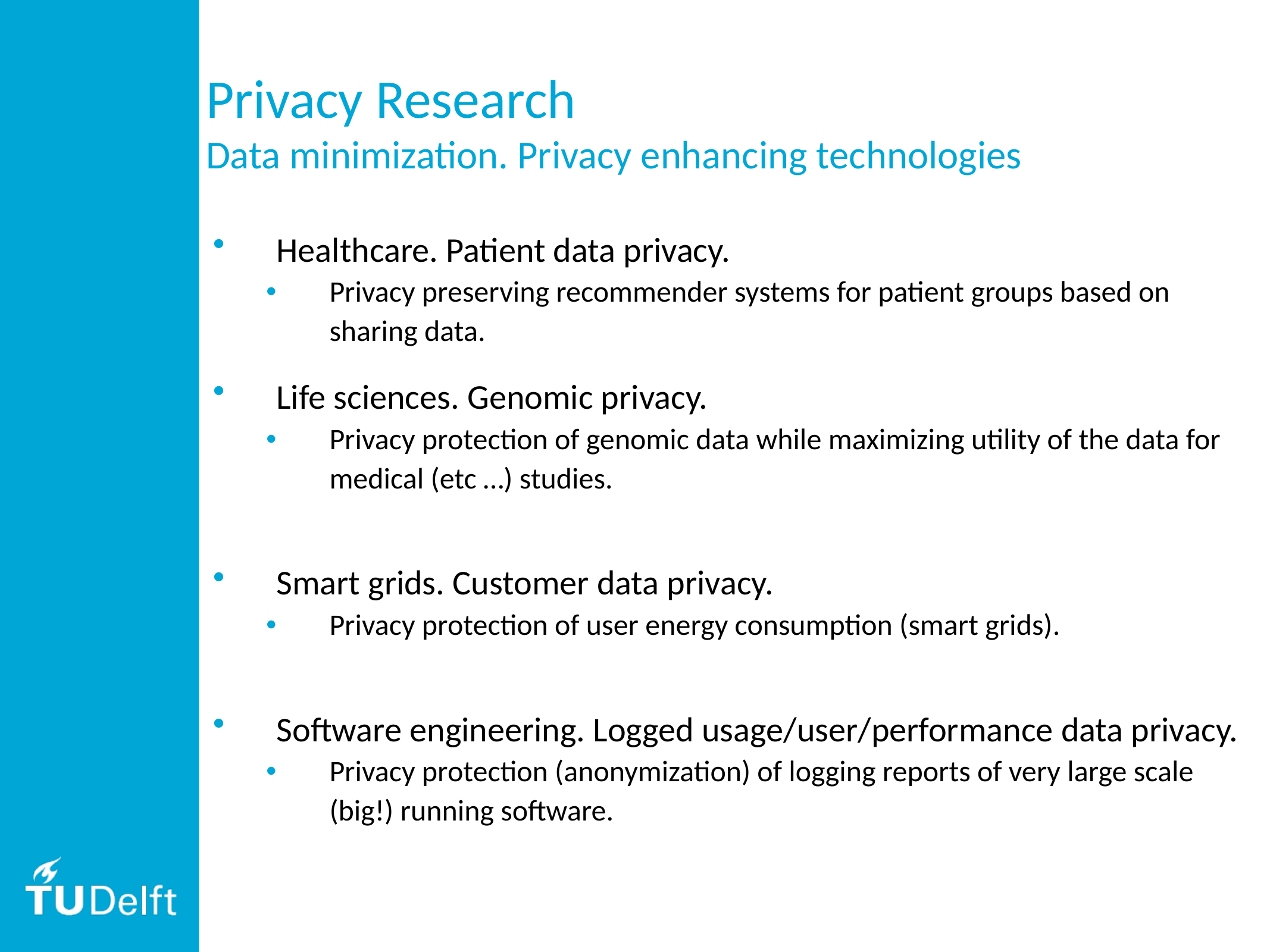

# Privacy Research Data minimization. Privacy enhancing technologies
Healthcare. Patient data privacy.
Privacy preserving recommender systems for patient groups based on sharing data.

Life sciences. Genomic privacy.
Privacy protection of genomic data while maximizing utility of the data for medical (etc …) studies.

Smart grids. Customer data privacy.
Privacy protection of user energy consumption (smart grids).

Software engineering. Logged usage/user/performance data privacy.
Privacy protection (anonymization) of logging reports of very large scale (big!) running software.